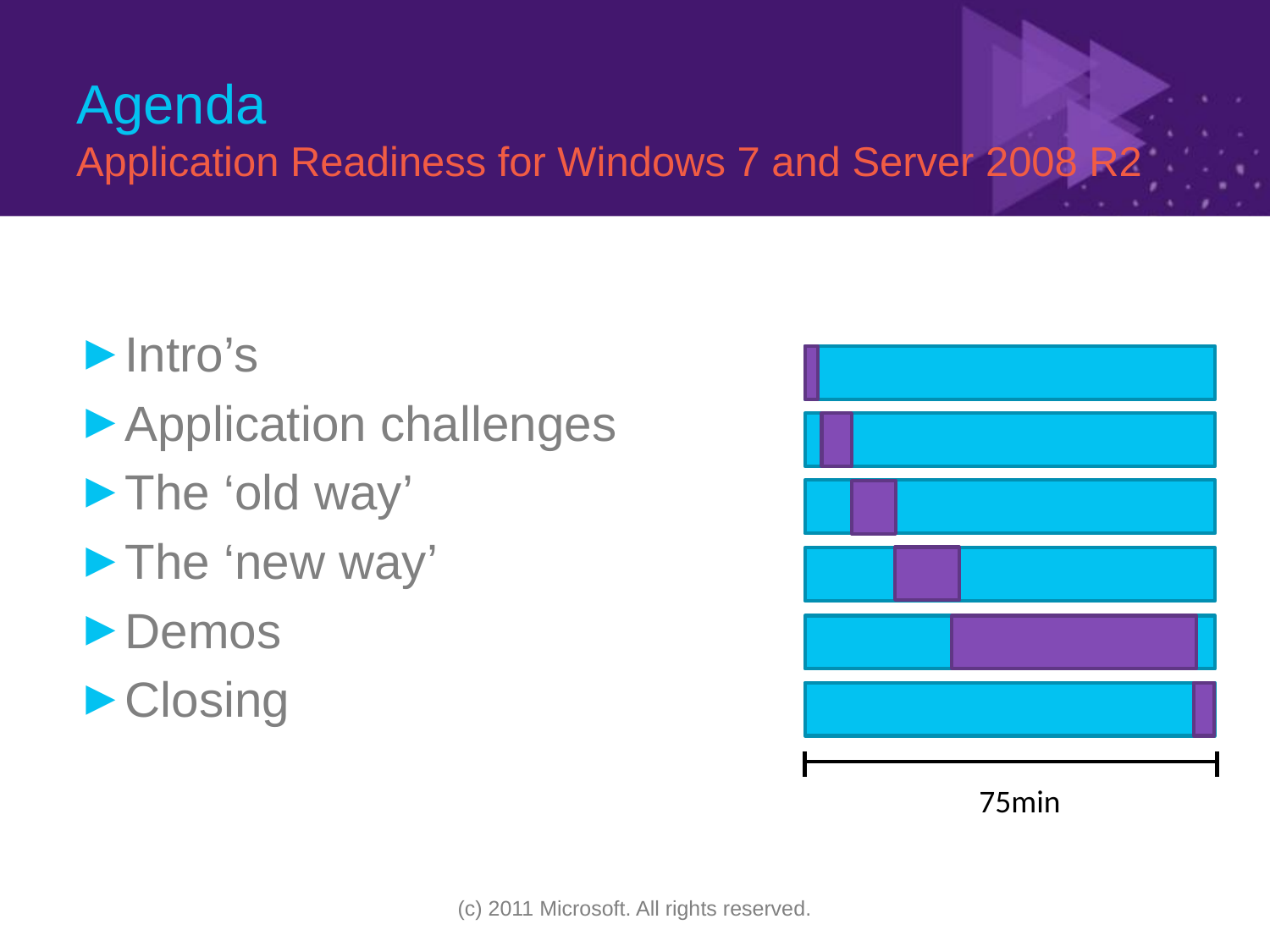

# Agenda Application Readiness for Windows 7 and Server 2008 R2
Intro’s
Application challenges
The ‘old way’
The ‘new way’
Demos
Closing

75min
(c) 2011 Microsoft. All rights reserved.